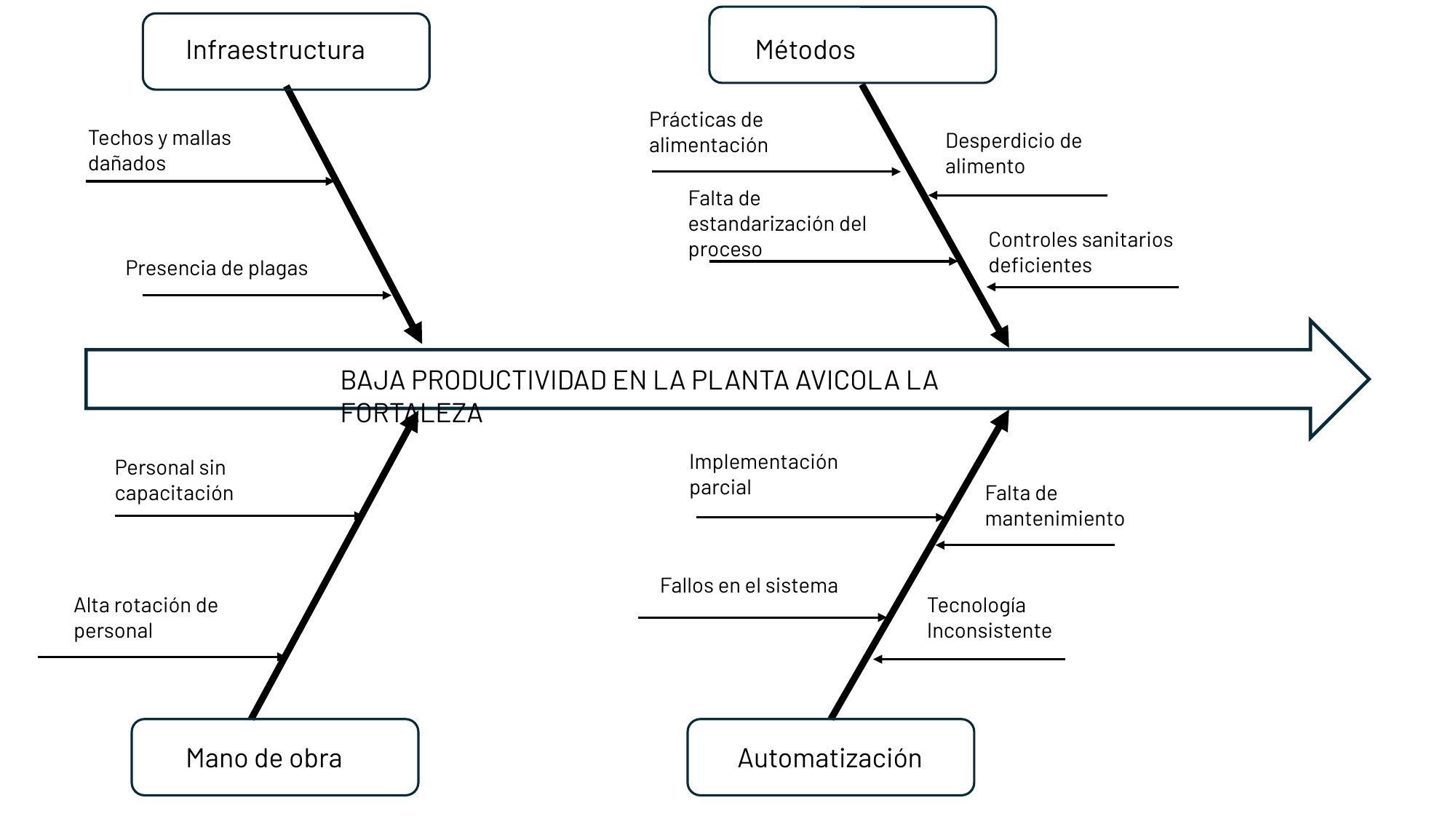

Infraestructura
Métodos
Prácticas de alimentación
Techos y mallas dañados
Desperdicio de alimento
Falta de estandarización del proceso
Controles sanitarios deficientes
Presencia de plagas

BAJA PRODUCTIVIDAD EN LA PLANTA AVICOLA LA FORTALEZA
Implementación parcial
Personal sin capacitación
Falta de mantenimiento
Fallos en el sistema
Tecnología Inconsistente
Alta rotación de personal

Mano de obra
Automatización